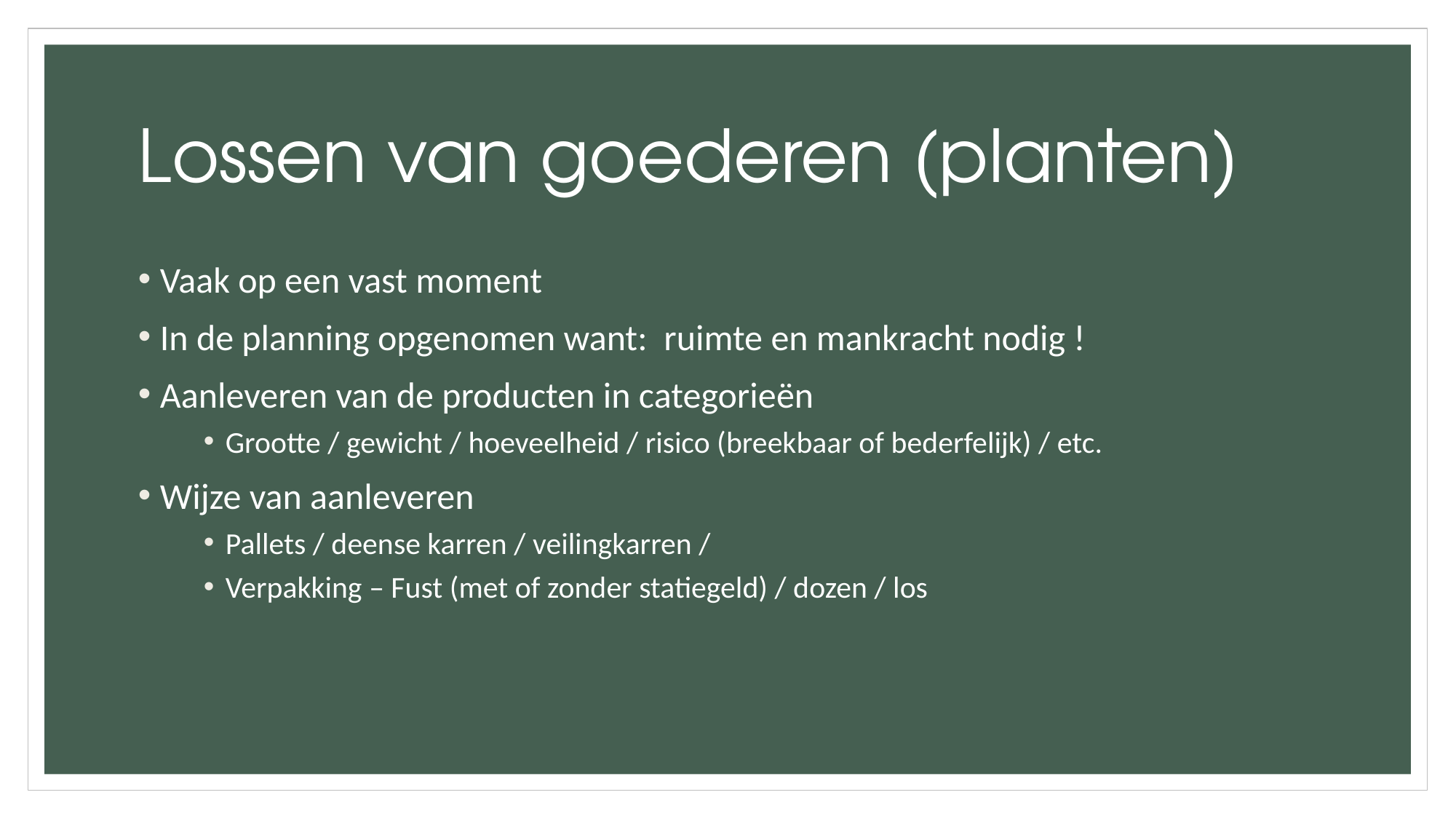

# Lossen van goederen (planten)
Vaak op een vast moment
In de planning opgenomen want:  ruimte en mankracht nodig !
Aanleveren van de producten in categorieën
Grootte / gewicht / hoeveelheid / risico (breekbaar of bederfelijk) / etc.
Wijze van aanleveren
Pallets / deense karren / veilingkarren /
Verpakking – Fust (met of zonder statiegeld) / dozen / los